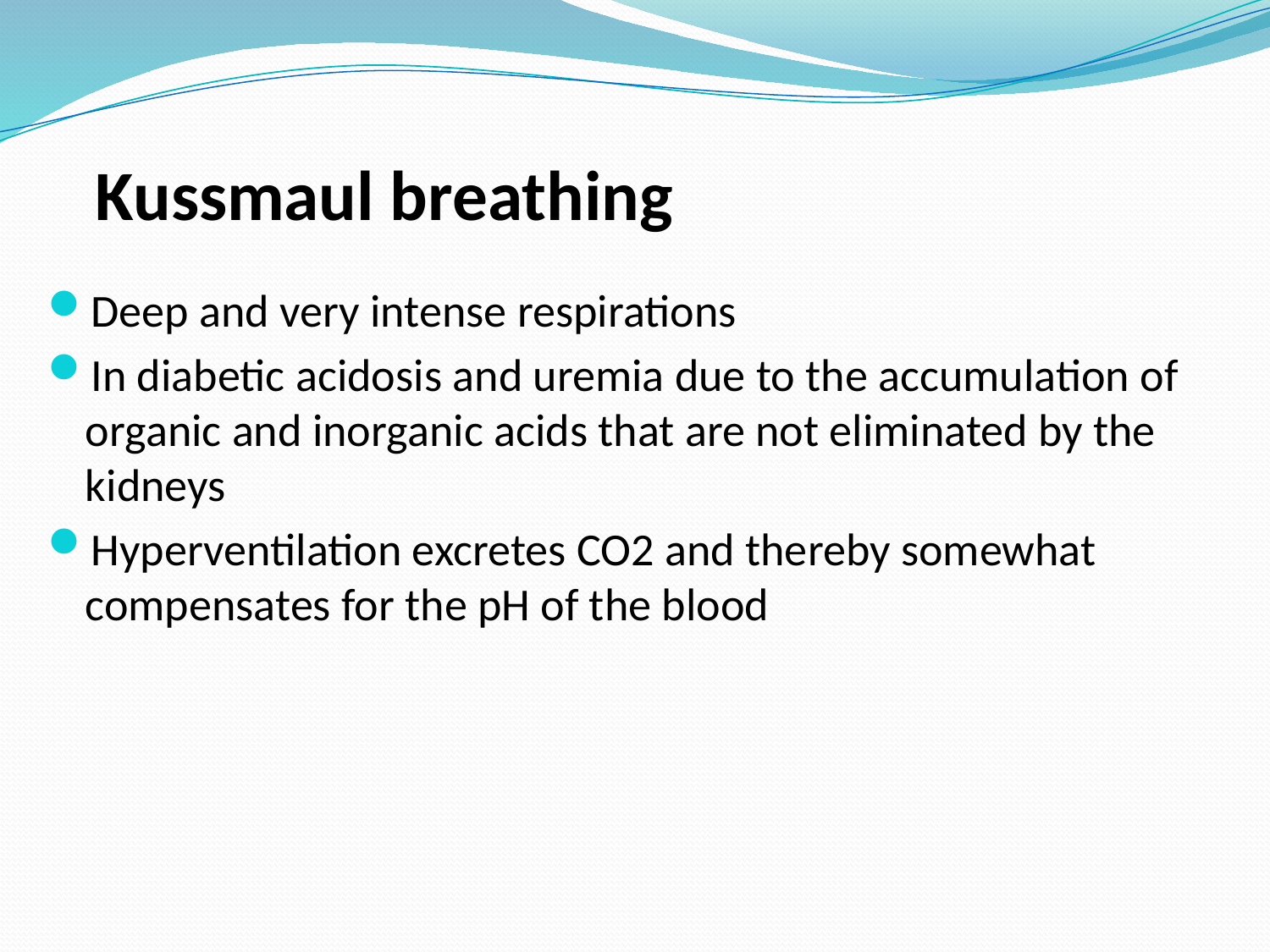

# Kussmaul breathing
Deep and very intense respirations
In diabetic acidosis and uremia due to the accumulation of organic and inorganic acids that are not eliminated by the kidneys
Hyperventilation excretes CO2 and thereby somewhat compensates for the pH of the blood